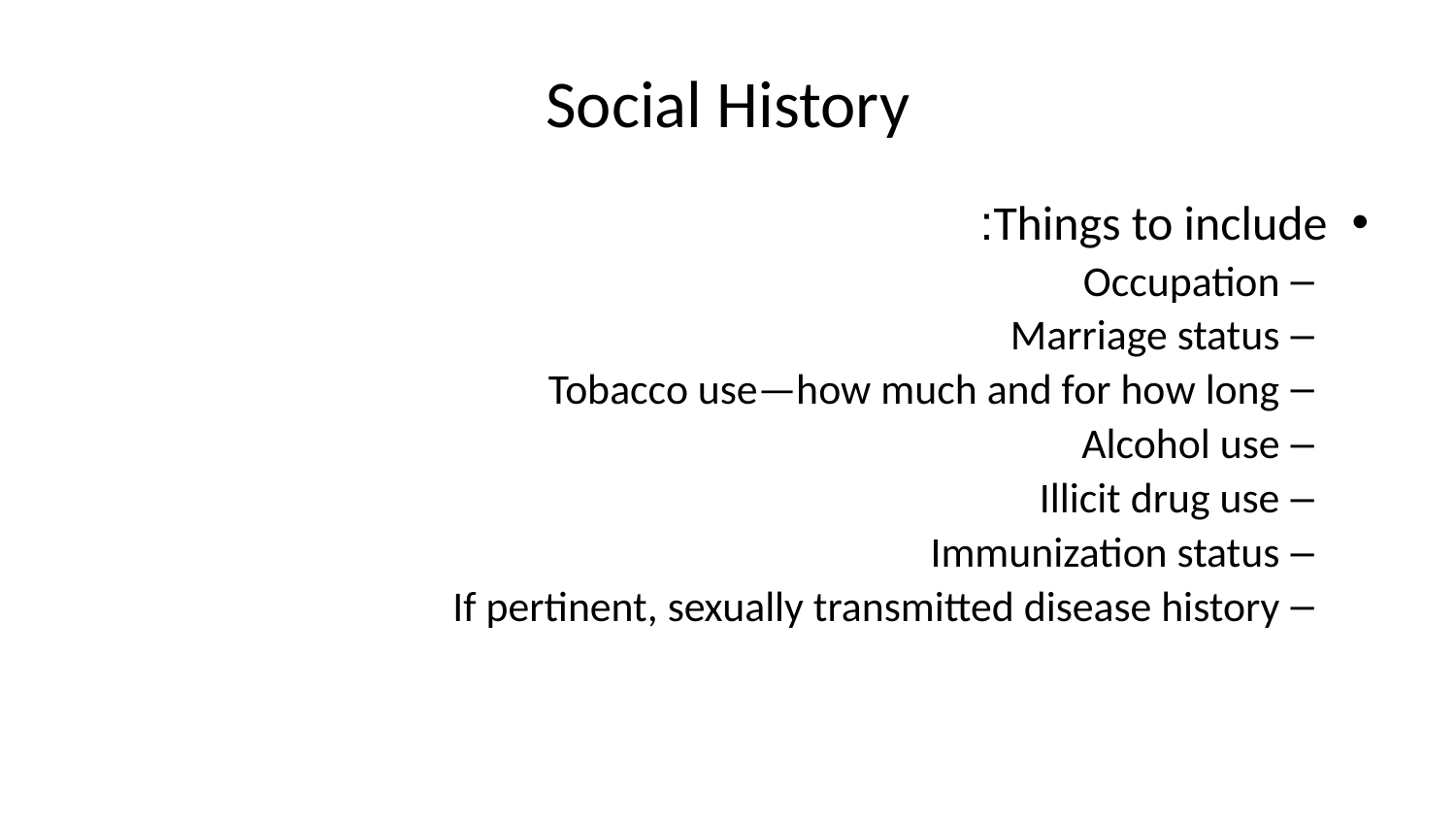

# Social History
Things to include:
Occupation
Marriage status
Tobacco use—how much and for how long
Alcohol use
Illicit drug use
Immunization status
If pertinent, sexually transmitted disease history